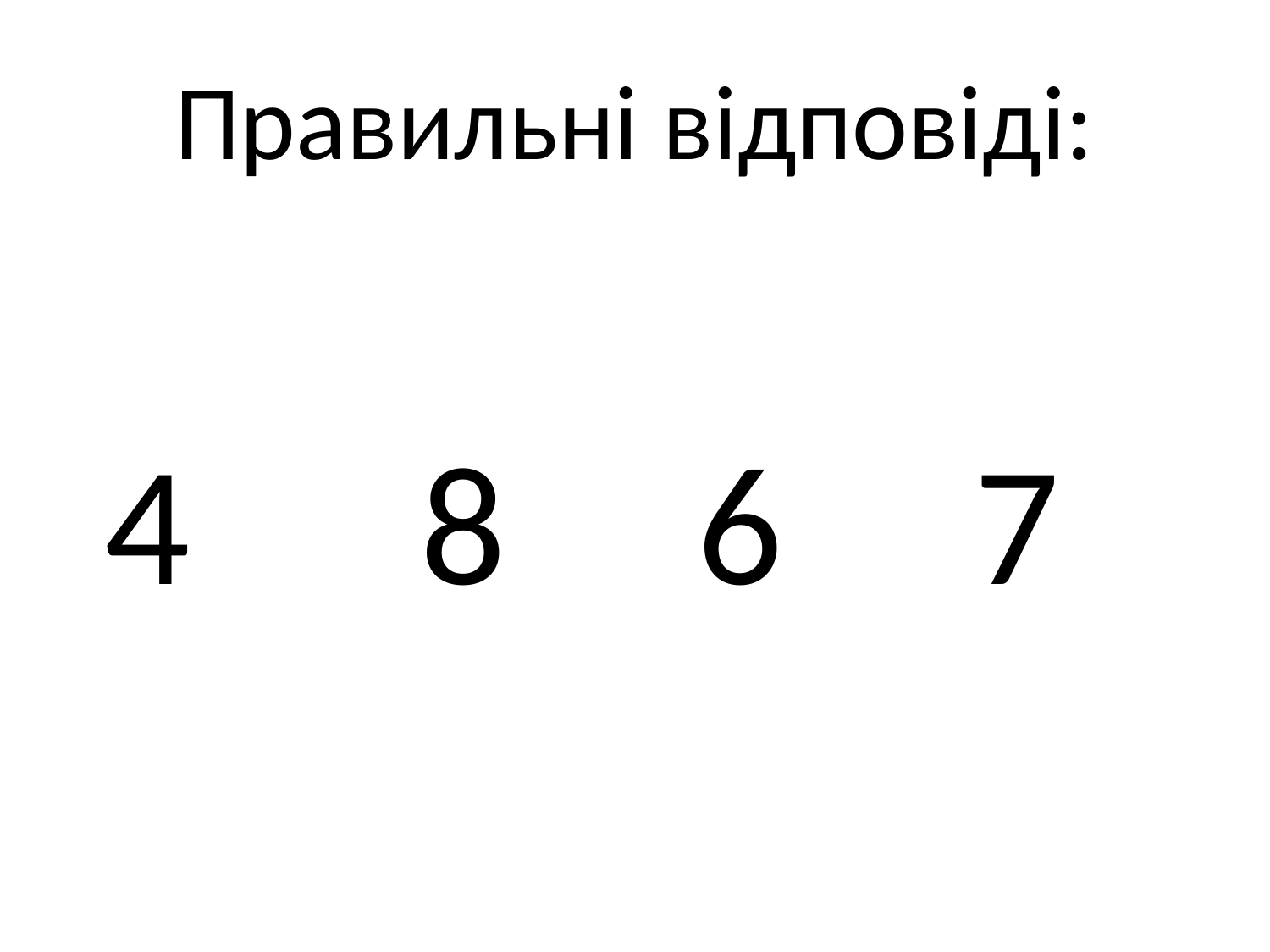

# Правильні відповіді:

 4      8     6     7